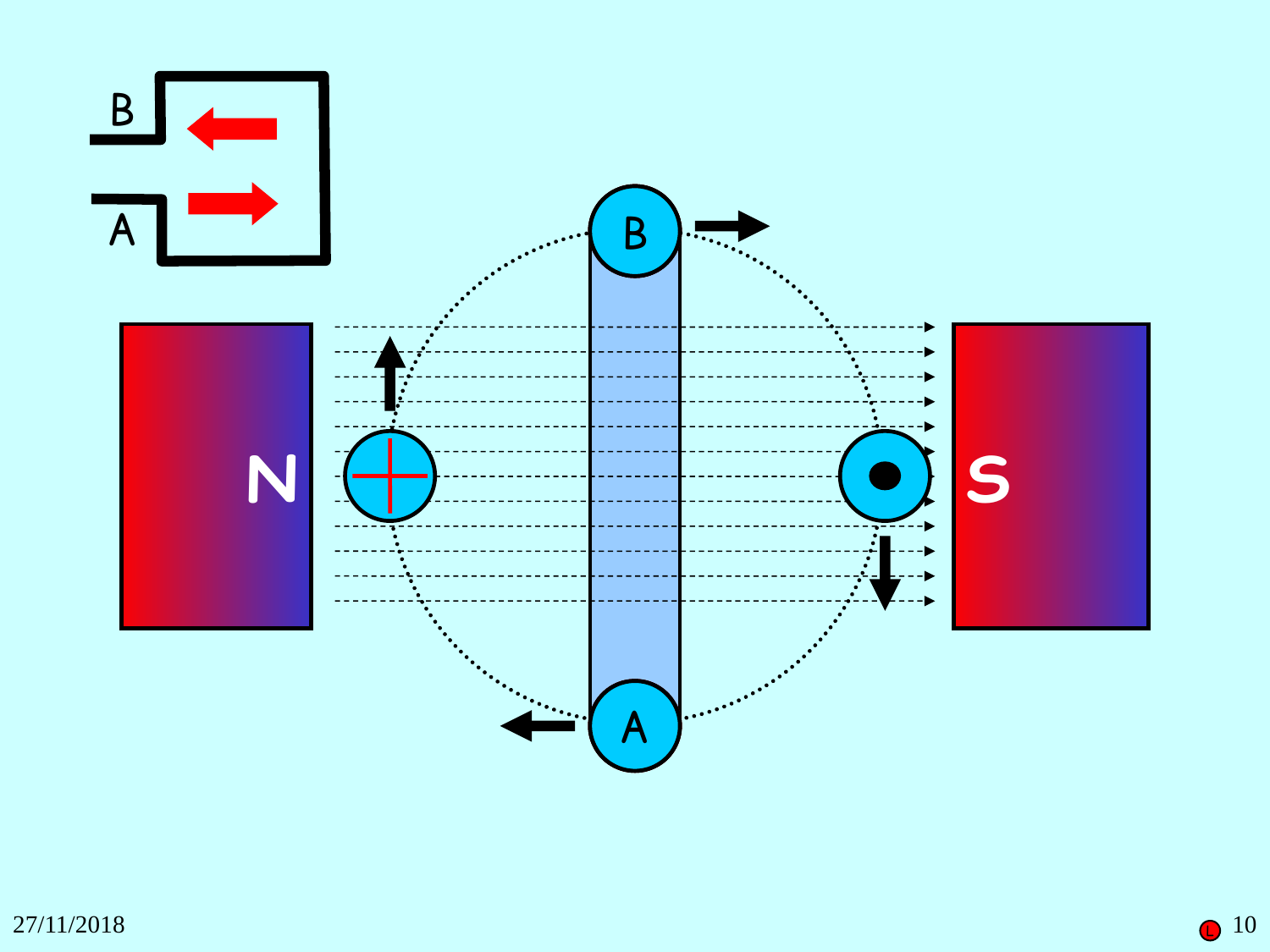

A
B

A

B
A
B
B
A

N

S

B
A

27/11/2018
10
L